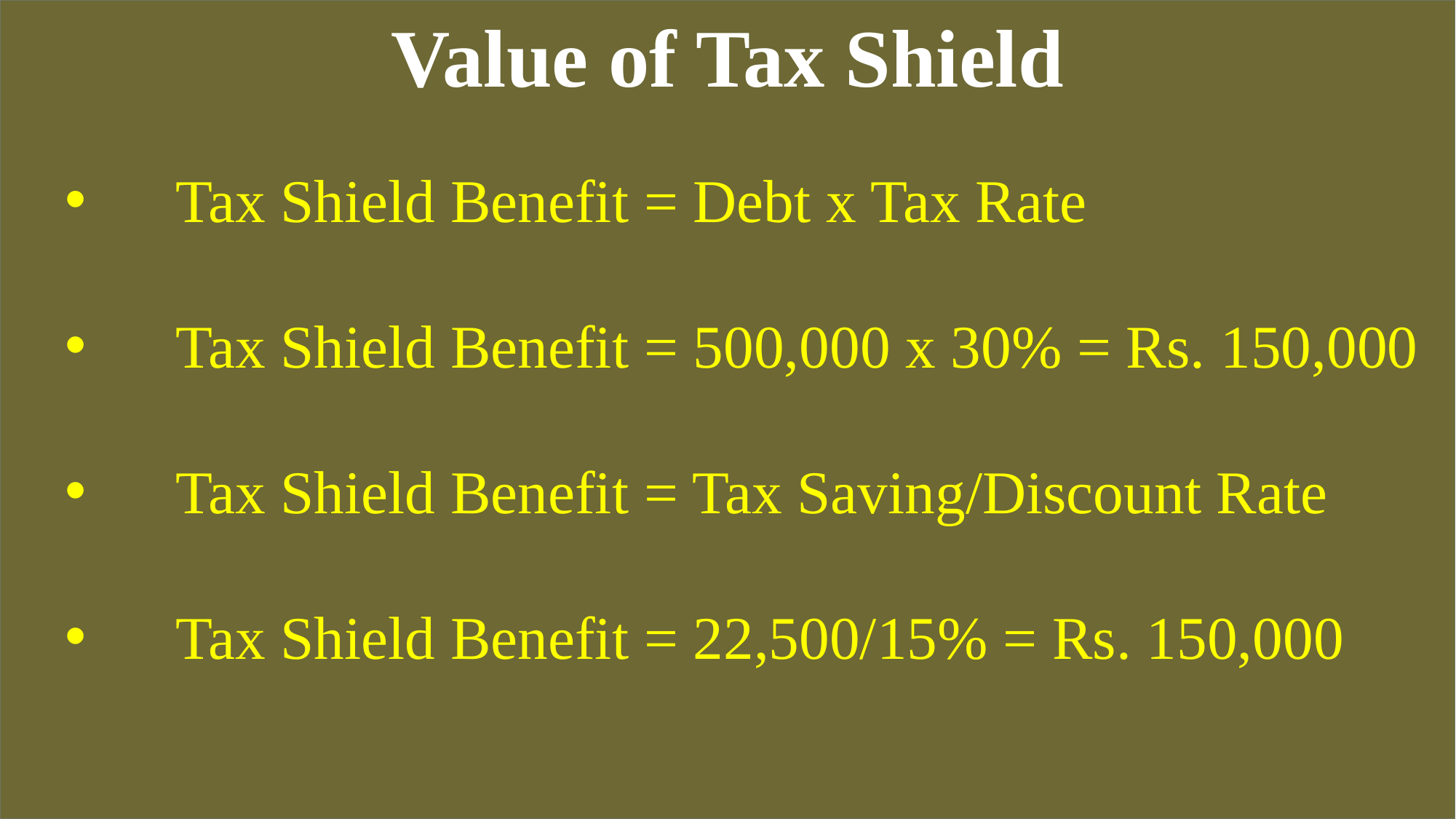

Value of Tax Shield

Tax Shield Benefit = Debt x Tax Rate

Tax Shield Benefit = 500,000 x 30% = Rs. 150,000

Tax Shield Benefit = Tax Saving/Discount Rate

Tax Shield Benefit = 22,500/15% = Rs. 150,000